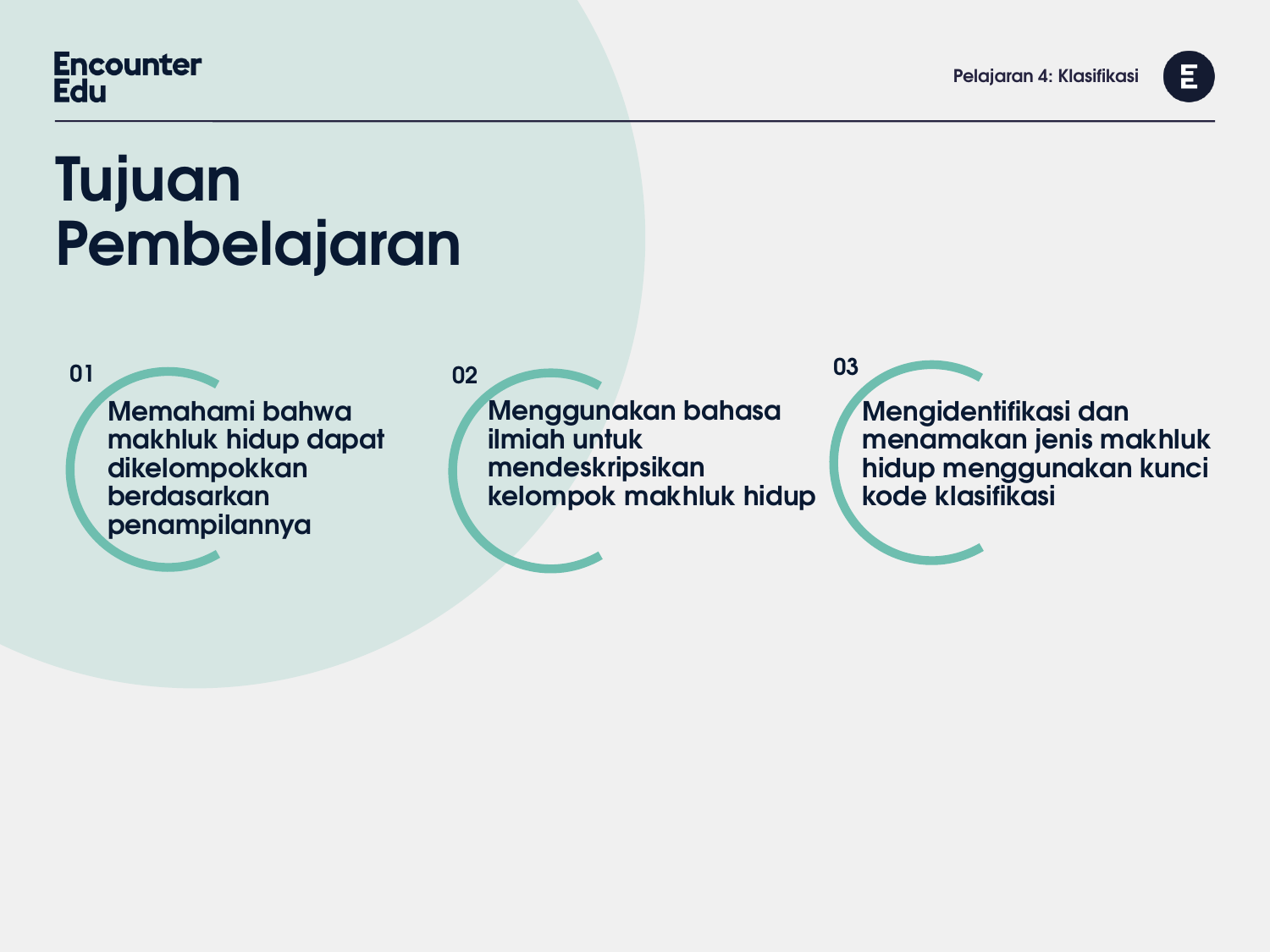

# Pelajaran 4: Klasifikasi
Tujuan Pembelajaran
Menggunakan bahasa ilmiah untuk mendeskripsikan kelompok makhluk hidup
Mengidentifikasi dan menamakan jenis makhluk hidup menggunakan kunci kode klasifikasi
Memahami bahwa makhluk hidup dapat dikelompokkan berdasarkan penampilannya